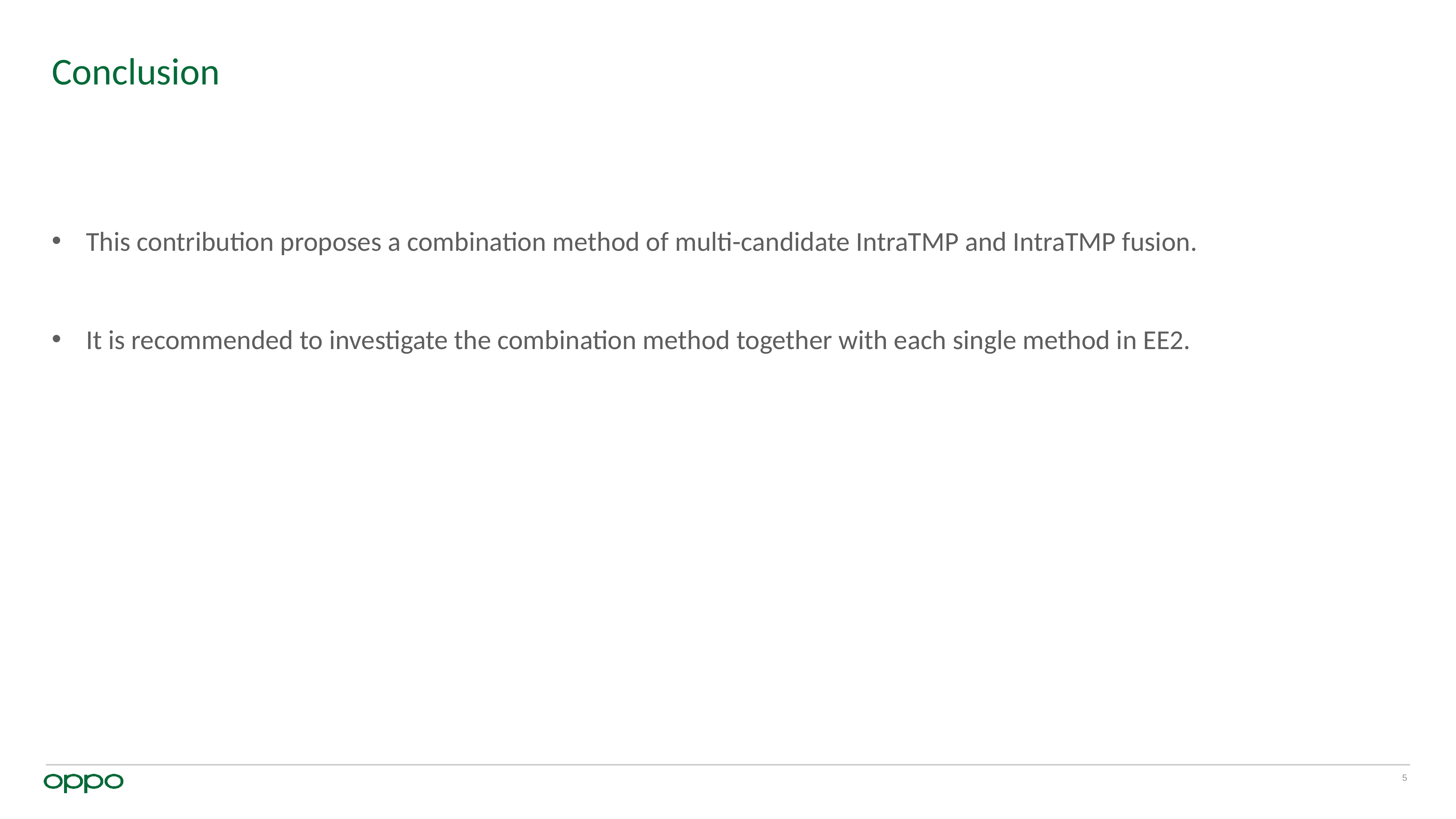

# Conclusion
This contribution proposes a combination method of multi-candidate IntraTMP and IntraTMP fusion.

It is recommended to investigate the combination method together with each single method in EE2.